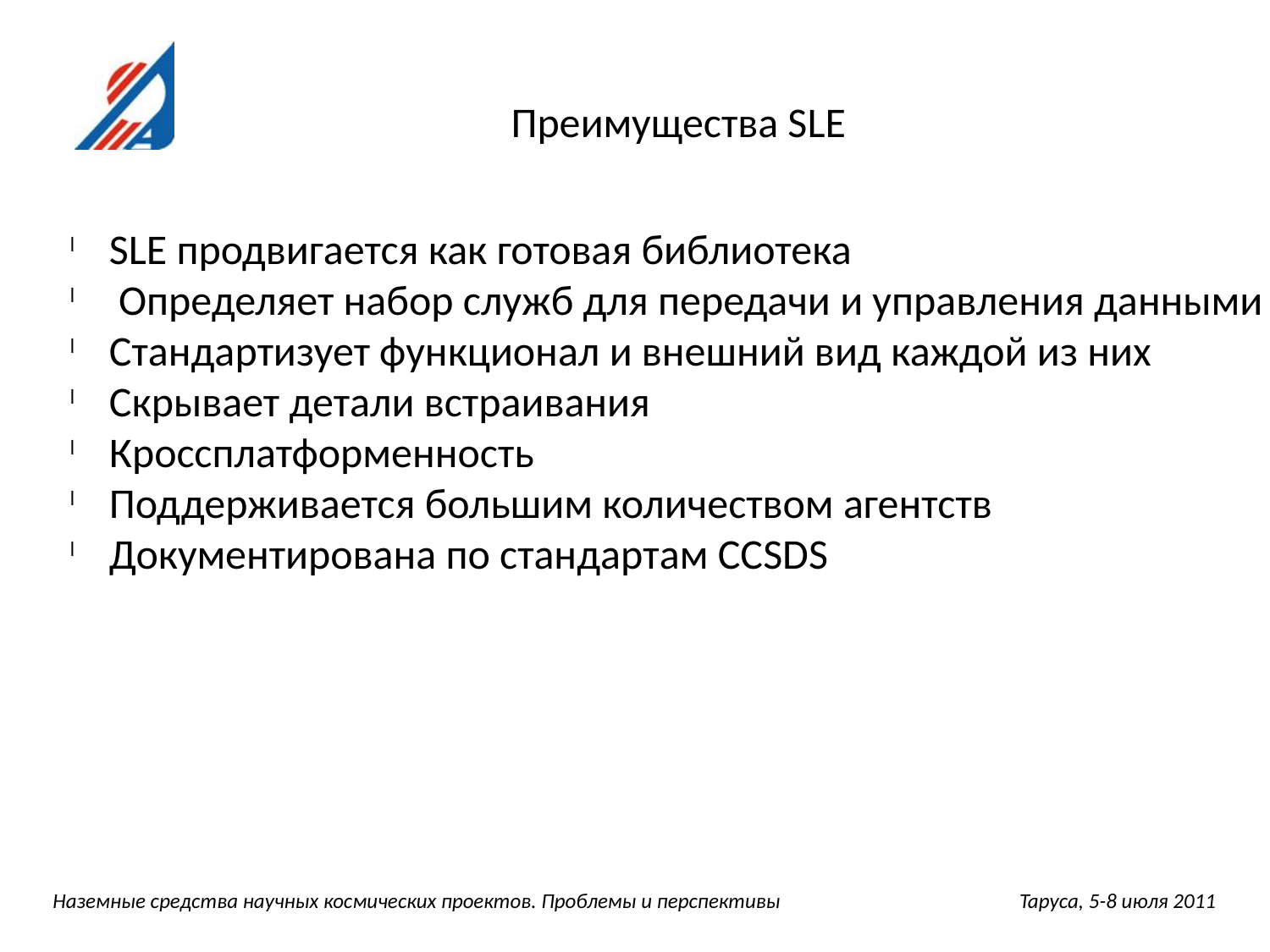

Преимущества SLE
 SLE продвигается как готовая библиотека
  Определяет набор служб для передачи и управления данными
 Стандартизует функционал и внешний вид каждой из них
 Скрывает детали встраивания
 Кроссплатформенность
 Поддерживается большим количеством агентств
 Документирована по стандартам CCSDS

Наземные средства научных космических проектов. Проблемы и перспективы		                Таруса, 5-8 июля 2011